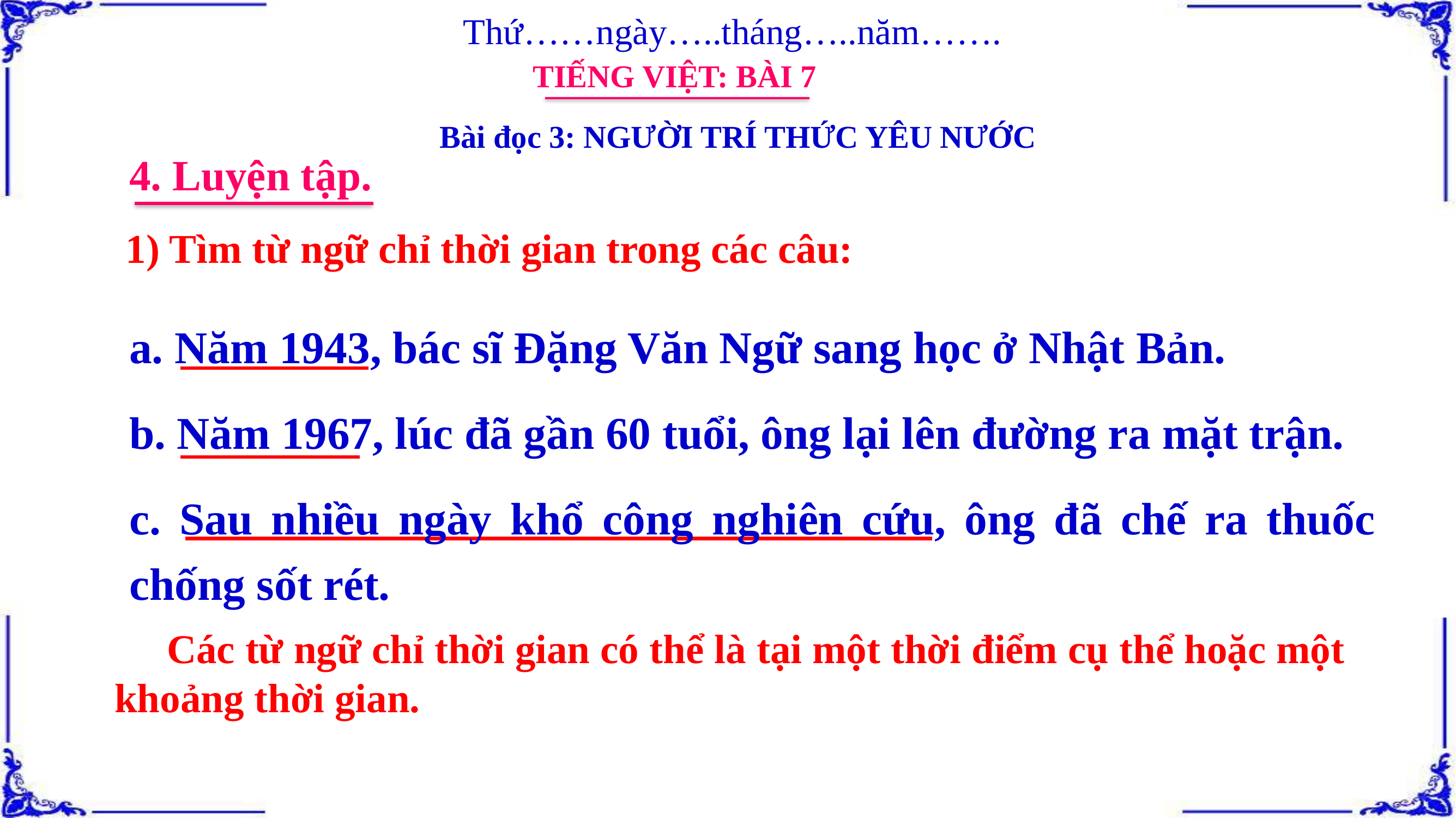

Thứ……ngày…..tháng…..năm…….
TIẾNG VIỆT: BÀI 7
Bài đọc 3: NGƯỜI TRÍ THỨC YÊU NƯỚC
4. Luyện tập.
1) Tìm từ ngữ chỉ thời gian trong các câu:
a. Năm 1943, bác sĩ Đặng Văn Ngữ sang học ở Nhật Bản.
b. Năm 1967, lúc đã gần 60 tuổi, ông lại lên đường ra mặt trận.
c. Sau nhiều ngày khổ công nghiên cứu, ông đã chế ra thuốc chống sốt rét.
     Các từ ngữ chỉ thời gian có thể là tại một thời điểm cụ thể hoặc một khoảng thời gian.
Em hiểu thế nào là từ ngữ chỉ thời gian